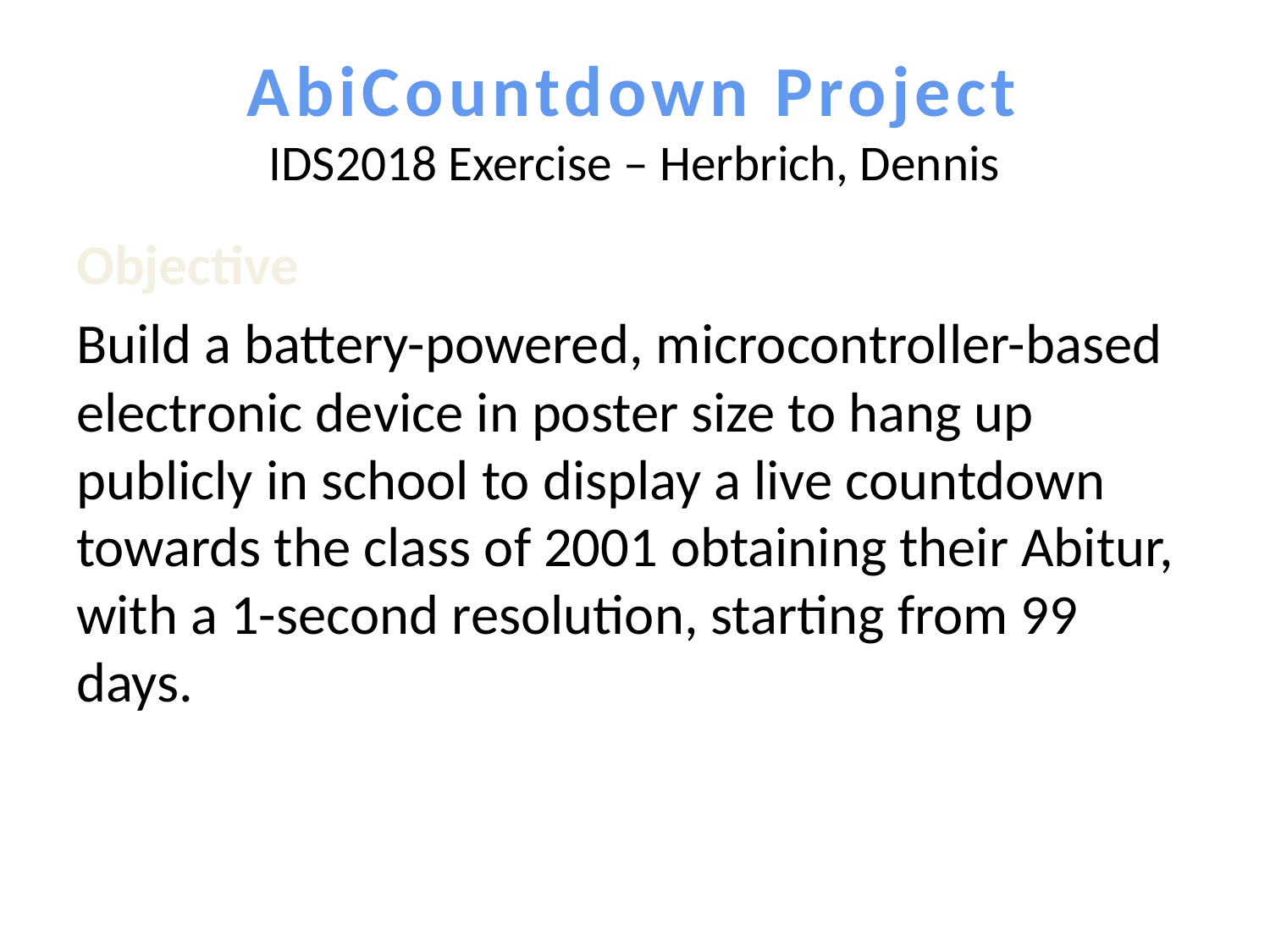

# AbiCountdown Project IDS2018 Exercise – Herbrich, Dennis
Objective
Build a battery-powered, microcontroller-based electronic device in poster size to hang up publicly in school to display a live countdown towards the class of 2001 obtaining their Abitur, with a 1-second resolution, starting from 99 days.